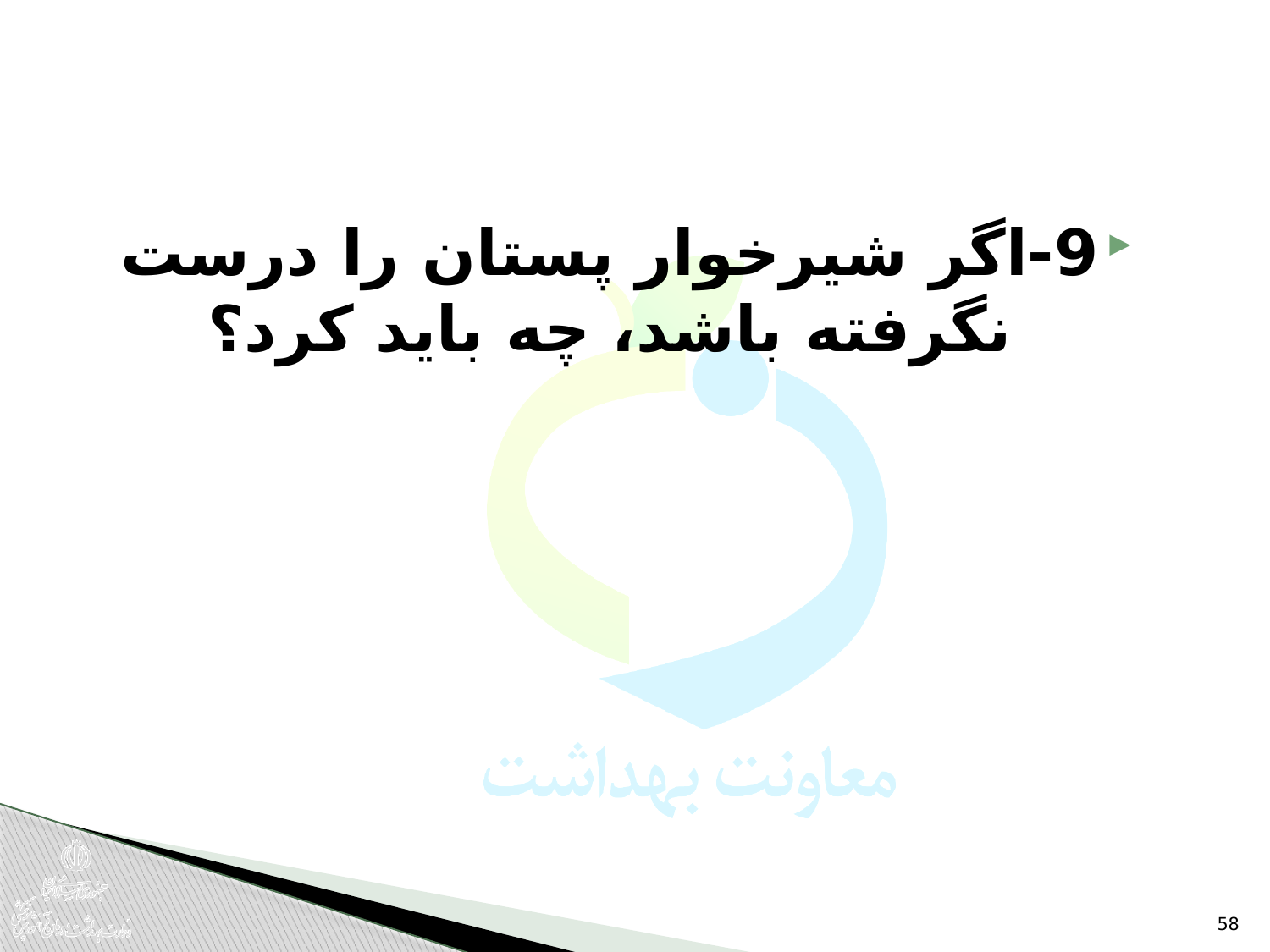

9-اگر شيرخوار پستان را درست نگرفته باشد، چه بايد كرد؟
58